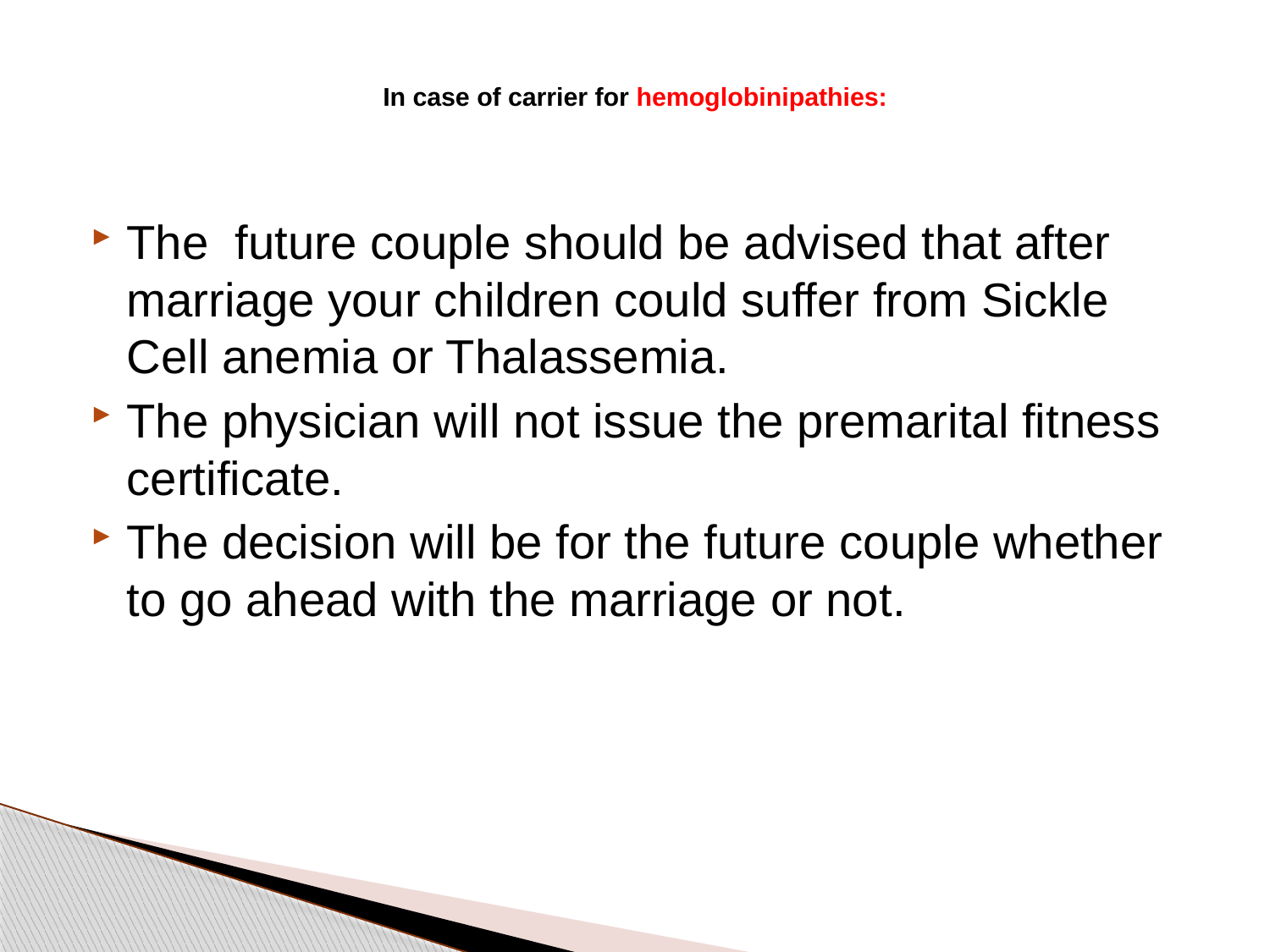

# In case of carrier for hemoglobinipathies:
The  future couple should be advised that after marriage your children could suffer from Sickle Cell anemia or Thalassemia.
The physician will not issue the premarital fitness certificate.
The decision will be for the future couple whether to go ahead with the marriage or not.